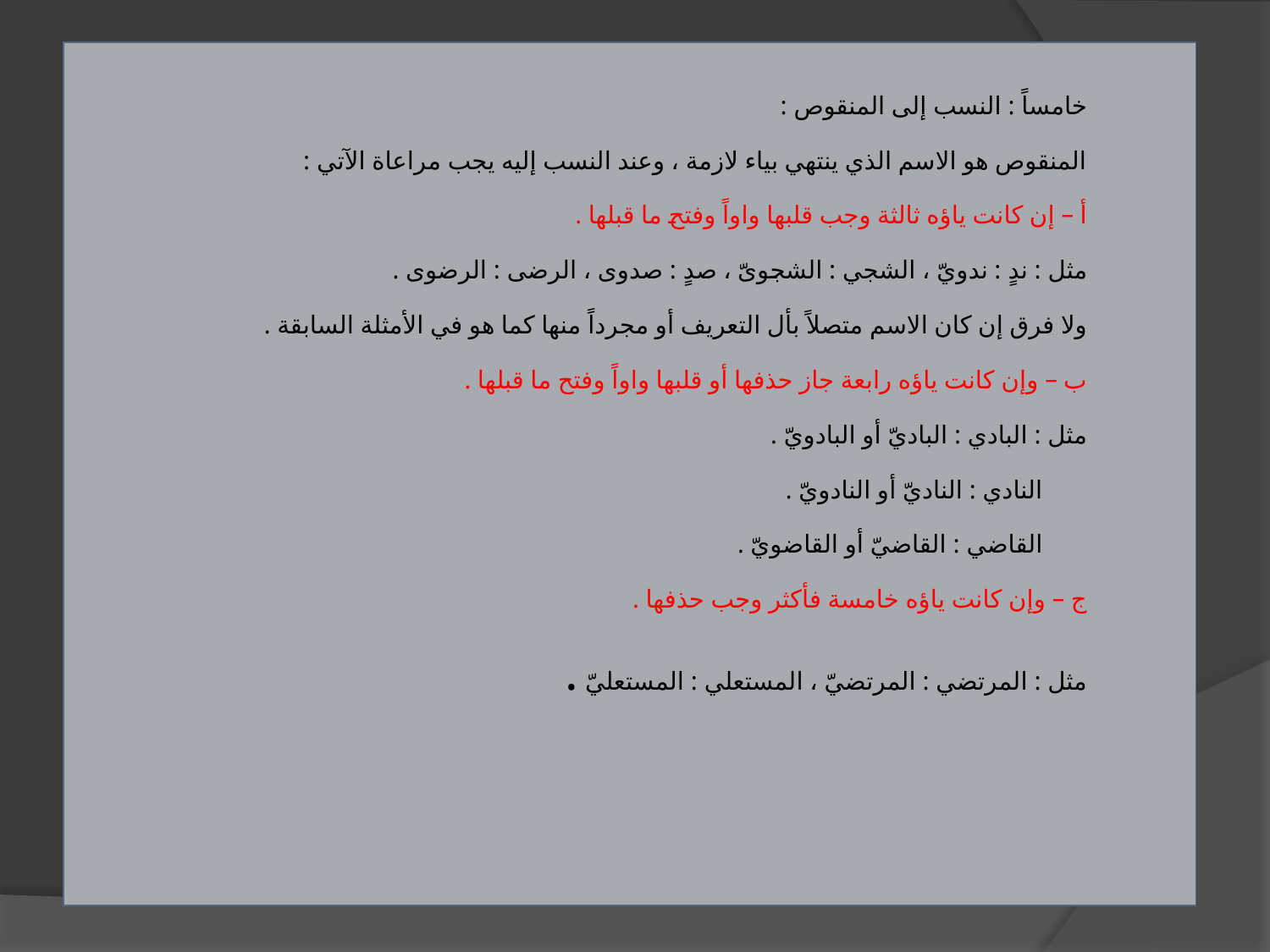

| خامساً : النسب إلى المنقوص : المنقوص هو الاسم الذي ينتهي بياء لازمة ، وعند النسب إليه يجب مراعاة الآتي : أ – إن كانت ياؤه ثالثة وجب قلبها واواً وفتح ما قبلها . مثل : ندٍ : ندويّ ، الشجي : الشجوىّ ، صدٍ : صدوى ، الرضى : الرضوى . ولا فرق إن كان الاسم متصلاً بأل التعريف أو مجرداً منها كما هو في الأمثلة السابقة . ب – وإن كانت ياؤه رابعة جاز حذفها أو قلبها واواً وفتح ما قبلها . مثل : البادي : الباديّ أو البادويّ .        النادي : الناديّ أو النادويّ .        القاضي : القاضيّ أو القاضويّ . ج – وإن كانت ياؤه خامسة فأكثر وجب حذفها . مثل : المرتضي : المرتضيّ ، المستعلي : المستعليّ . |
| --- |